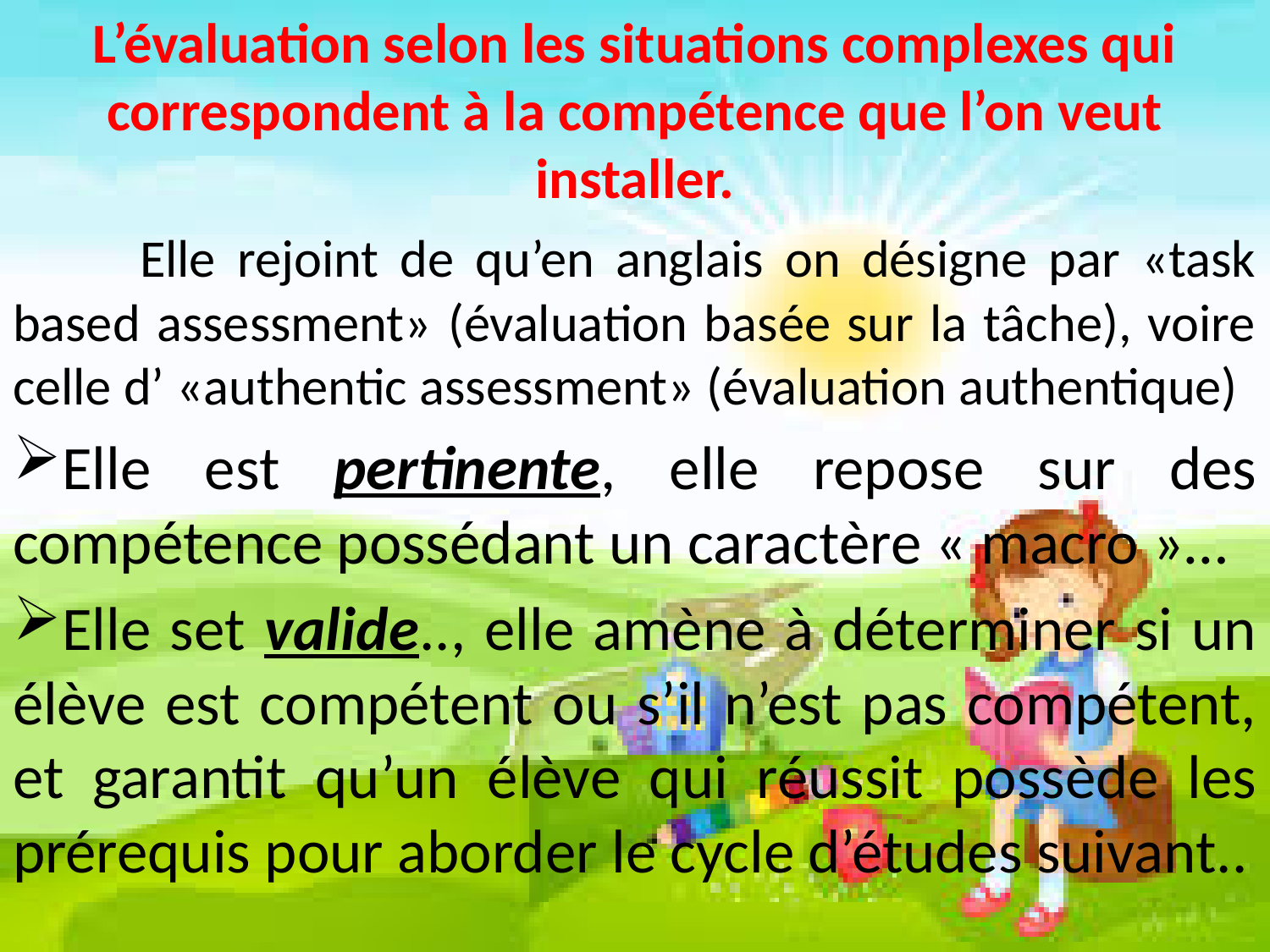

L’évaluation selon les situations complexes qui correspondent à la compétence que l’on veut installer.
	Elle rejoint de qu’en anglais on désigne par «task based assessment» (évaluation basée sur la tâche), voire celle d’ «authentic assessment» (évaluation authentique)
Elle est pertinente, elle repose sur des compétence possédant un caractère « macro »…
Elle set valide.., elle amène à déterminer si un élève est compétent ou s’il n’est pas compétent, et garantit qu’un élève qui réussit possède les prérequis pour aborder le cycle d’études suivant..